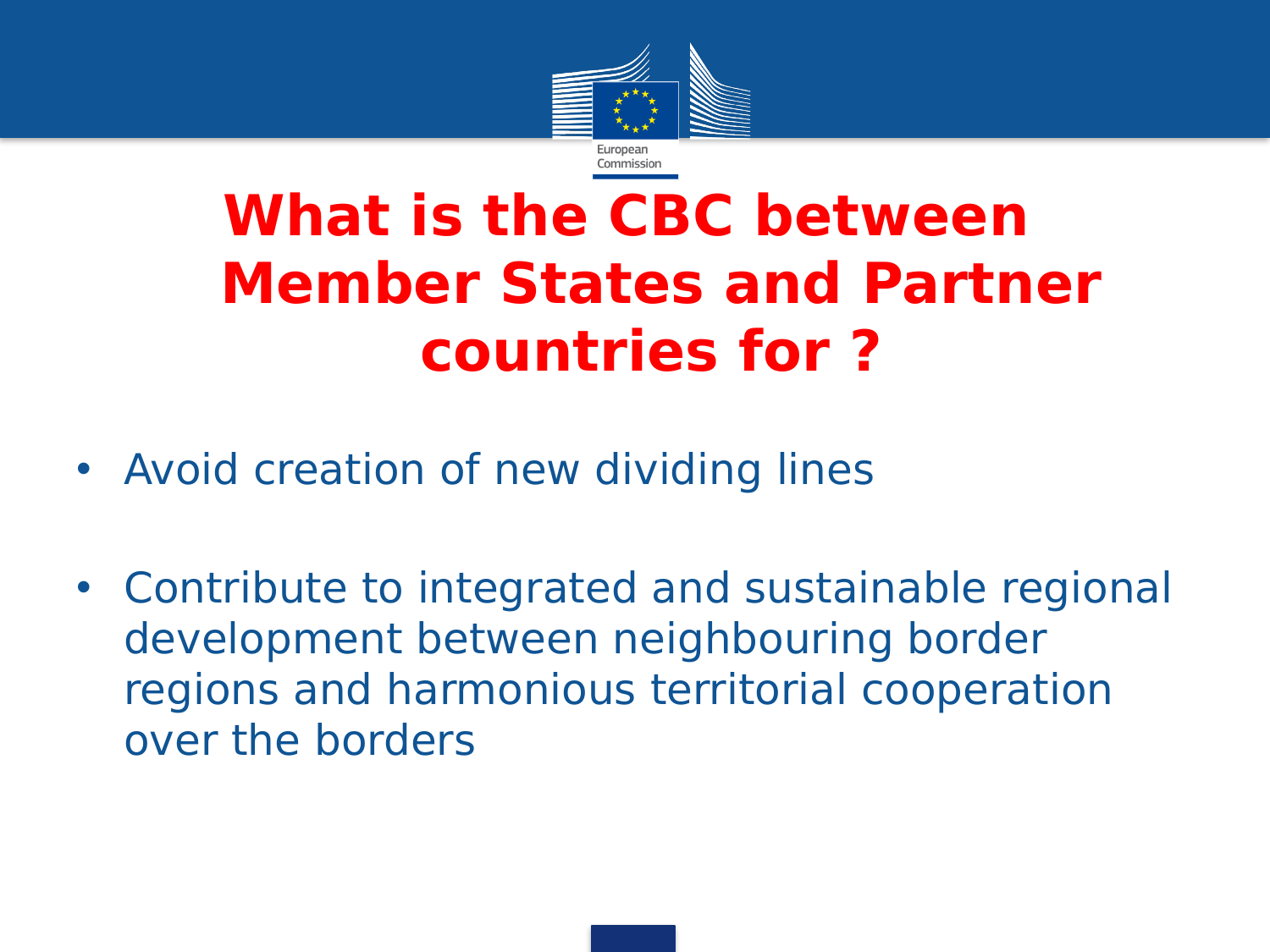

# What is the CBC between Member States and Partner countries for ?
Avoid creation of new dividing lines

Contribute to integrated and sustainable regional development between neighbouring border regions and harmonious territorial cooperation over the borders